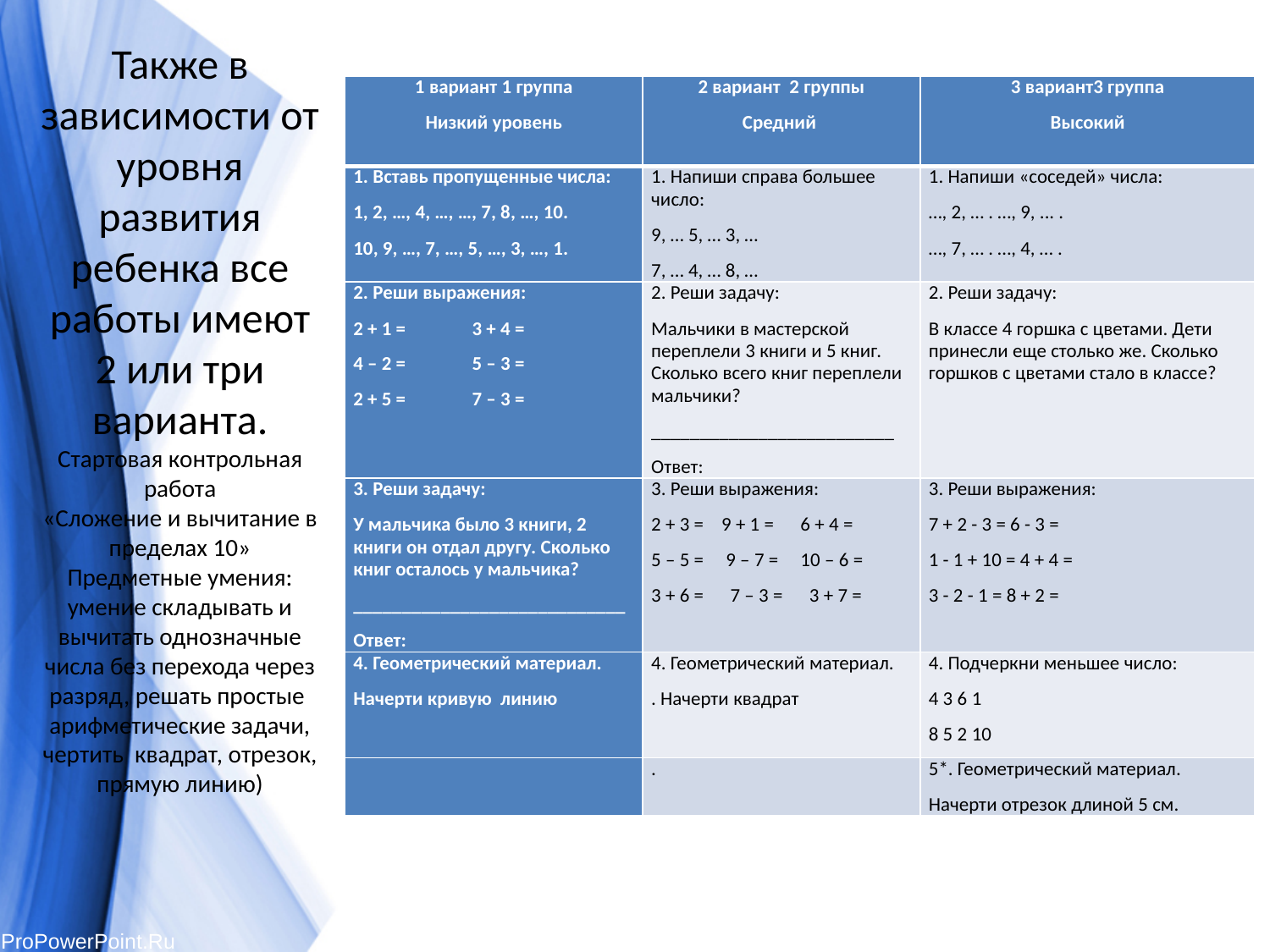

# Также в зависимости от уровня развития ребенка все работы имеют 2 или три варианта. Стартовая контрольная работа «Сложение и вычитание в пределах 10» Предметные умения: умение складывать и вычитать однозначные числа без перехода через разряд, решать простые  арифметические задачи, чертить  квадрат, отрезок, прямую линию)
| 1 вариант 1 группа Низкий уровень | 2 вариант 2 группы Средний | 3 вариант3 группа Высокий |
| --- | --- | --- |
| 1. Вставь пропущенные числа: 1, 2, …, 4, …, …, 7, 8, …, 10. 10, 9, …, 7, …, 5, …, 3, …, 1. | 1. Напиши справа большее число: 9, … 5, … 3, … 7, … 4, … 8, … | 1. Напиши «соседей» числа: …, 2, … . …, 9, ... . …, 7, … . …, 4, … . |
| 2. Реши выражения: 2 + 1 = 3 + 4 = 4 – 2 = 5 – 3 = 2 + 5 = 7 – 3 = | 2. Реши задачу: Мальчики в мастерской переплели 3 книги и 5 книг. Сколько всего книг переплели мальчики? \_\_\_\_\_\_\_\_\_\_\_\_\_\_\_\_\_\_\_\_\_\_\_\_\_ Ответ: | 2. Реши задачу: В классе 4 горшка с цветами. Дети принесли еще столько же. Сколько горшков с цветами стало в классе? |
| 3. Реши задачу: У мальчика было 3 книги, 2 книги он отдал другу. Сколько книг осталось у мальчика? \_\_\_\_\_\_\_\_\_\_\_\_\_\_\_\_\_\_\_\_\_\_\_\_\_\_\_\_ Ответ: | 3. Реши выражения: 2 + 3 = 9 + 1 = 6 + 4 = 5 – 5 = 9 – 7 = 10 – 6 = 3 + 6 = 7 – 3 = 3 + 7 = | 3. Реши выражения: 7 + 2 - 3 = 6 - 3 = 1 - 1 + 10 = 4 + 4 = 3 - 2 - 1 = 8 + 2 = |
| 4. Геометрический материал. Начерти кривую линию | 4. Геометрический материал. . Начерти квадрат | 4. Подчеркни меньшее число: 4 3 6 1 8 5 2 10 |
|  | . | 5\*. Геометрический материал. Начерти отрезок длиной 5 см. |